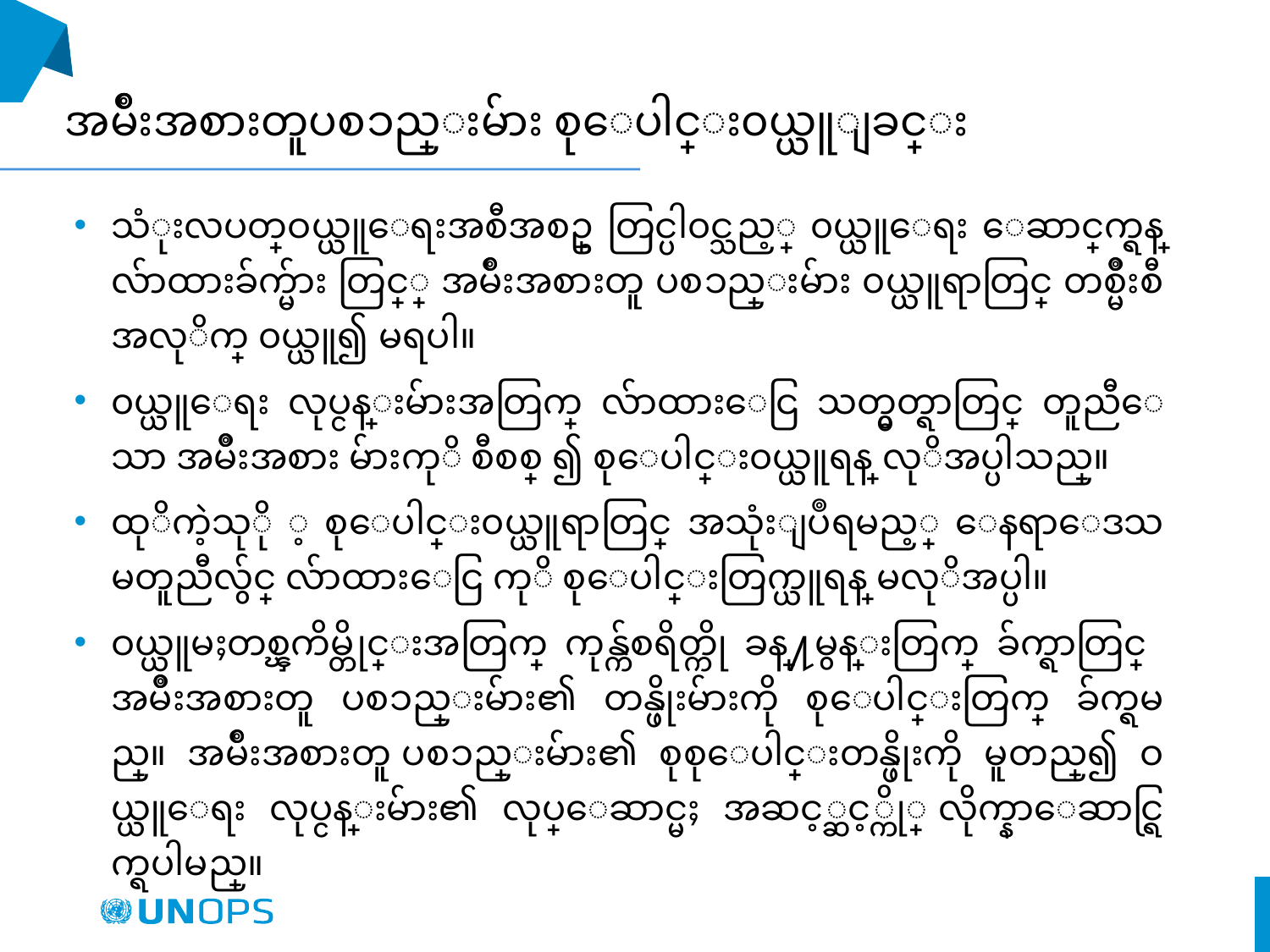

# အမ်ိဳးအစားတူပစၥည္းမ်ား စုေပါင္း၀ယ္ယူျခင္း
သံုးလပတ္ဝယ္ယူေရးအစီအစဥ္ တြင္ပါ၀င္သည့္ ၀ယ္ယူေရး ေဆာင္ရြက္ရန္ လ်ာထားခ်က္မ်ား တြင္္ အမ်ိဳးအစားတူ ပစၥည္းမ်ား ၀ယ္ယူရာတြင္ တစ္မ်ိဳးစီ အလုိက္ ၀ယ္ယူ၍ မရပါ။
၀ယ္ယူေရး လုပ္ငန္းမ်ားအတြက္ လ်ာထားေငြ သတ္မွတ္ရာတြင္ တူညီေသာ အမ်ိဳးအစား မ်ားကုိ စီစစ္ ၍ စုေပါင္း၀ယ္ယူရန္ လုိအပ္ပါသည္။
ထုိကဲ့သုို ့ စုေပါင္း၀ယ္ယူရာတြင္ အသုံးျပဳရမည့္ ေနရာေဒသ မတူညီလွ်င္ လ်ာထားေငြ ကုိ စုေပါင္းတြက္ယူရန္ မလုိအပ္ပါ။
ဝယ္ယူမႈတစ္ၾကိမ္တိုင္းအတြက္ ကုန္က်စရိတ္ကို ခန္႔မွန္းတြက္ ခ်က္ရာတြင္  အမ်ိဳးအစားတူ  ပစၥည္းမ်ား၏  တန္ဖိုးမ်ားကို  စုေပါင္းတြက္  ခ်က္ရမည္။  အမ်ိဳးအစားတူ ပစၥည္းမ်ား၏  စုစုေပါင္းတန္ဖိုးကို  မူတည္၍  ဝယ္ယူေရး  လုပ္ငန္းမ်ား၏  လုပ္ေဆာင္မႈ  အဆင့္ဆင့္ကို္ လိုက္နာေဆာင္ရြက္ရပါမည္။